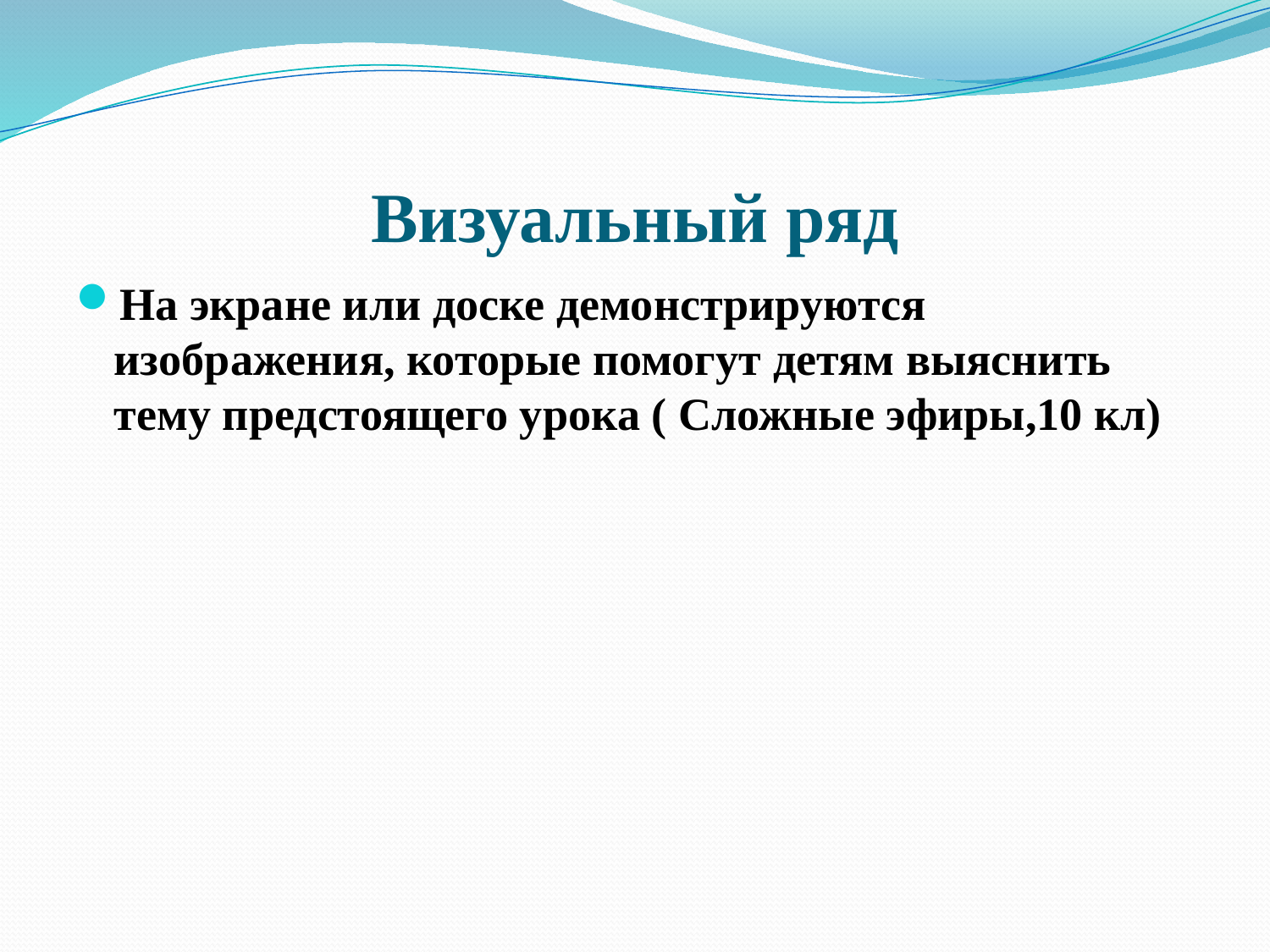

# Визуальный ряд
На экране или доске демонстрируются изображения, которые помогут детям выяснить тему предстоящего урока ( Сложные эфиры,10 кл)